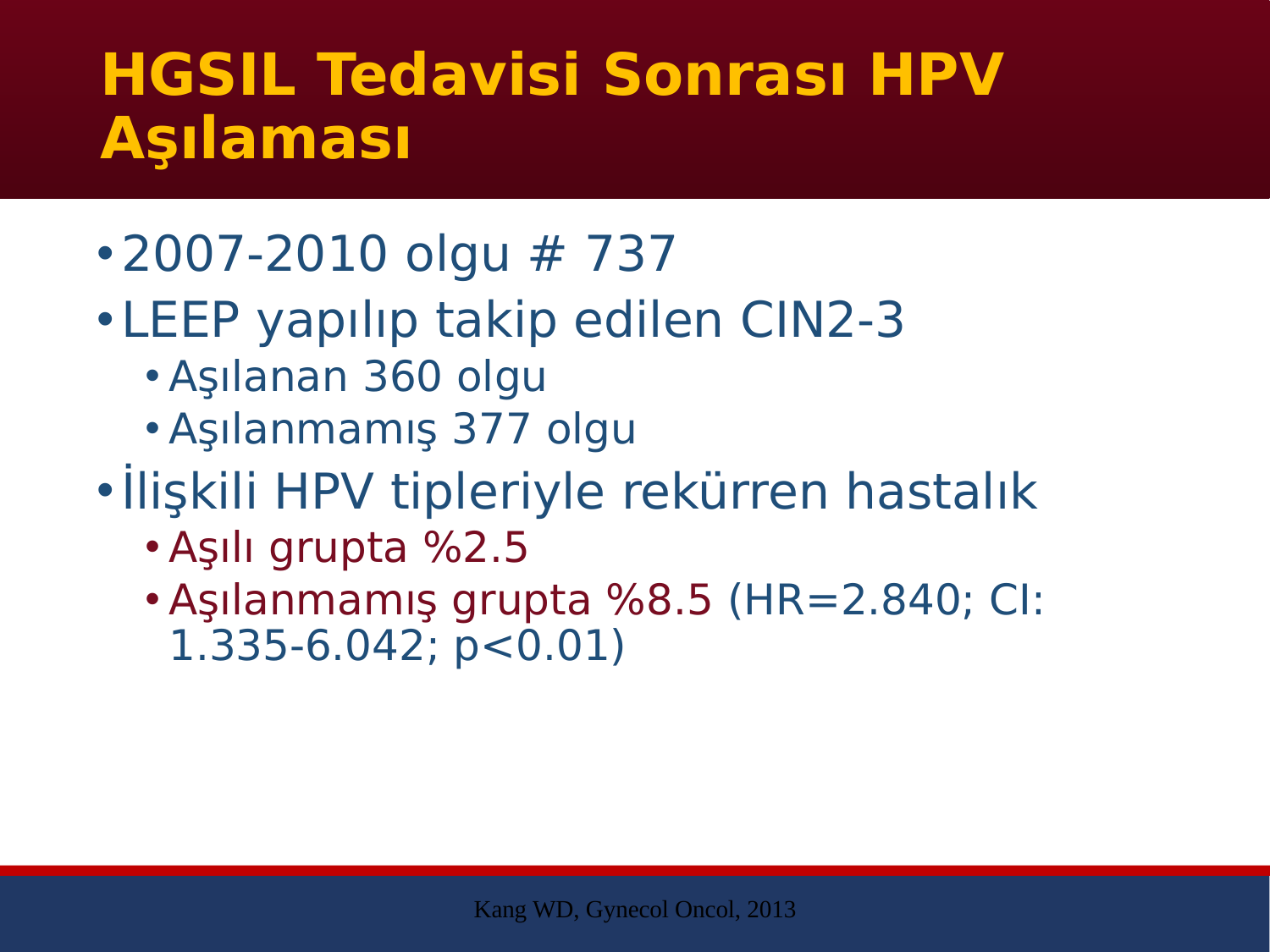

# HGSIL Tedavisi Sonrası HPV Aşılaması
2007-2010 olgu # 737
LEEP yapılıp takip edilen CIN2-3
Aşılanan 360 olgu
Aşılanmamış 377 olgu
İlişkili HPV tipleriyle rekürren hastalık
Aşılı grupta %2.5
Aşılanmamış grupta %8.5 (HR=2.840; CI: 1.335-6.042; p<0.01)
Kang WD, Gynecol Oncol, 2013